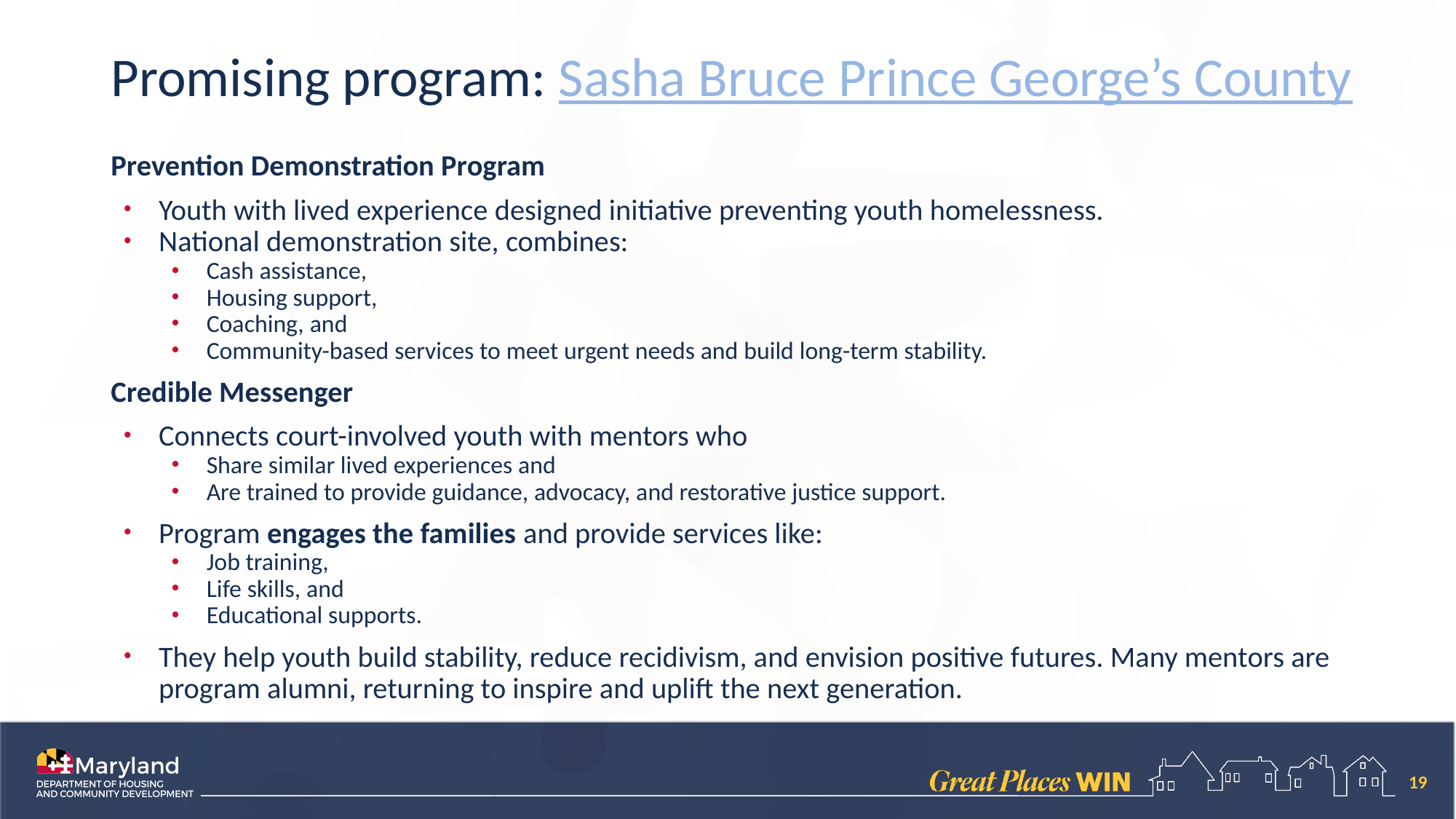

# Promising program: Sasha Bruce Prince George’s County
Prevention Demonstration Program
Youth with lived experience designed initiative preventing youth homelessness.
National demonstration site, combines:
Cash assistance,
Housing support,
Coaching, and
Community-based services to meet urgent needs and build long-term stability.
Credible Messenger
Connects court-involved youth with mentors who
Share similar lived experiences and
Are trained to provide guidance, advocacy, and restorative justice support.
Program engages the families and provide services like:
Job training,
Life skills, and
Educational supports.
They help youth build stability, reduce recidivism, and envision positive futures. Many mentors are program alumni, returning to inspire and uplift the next generation.